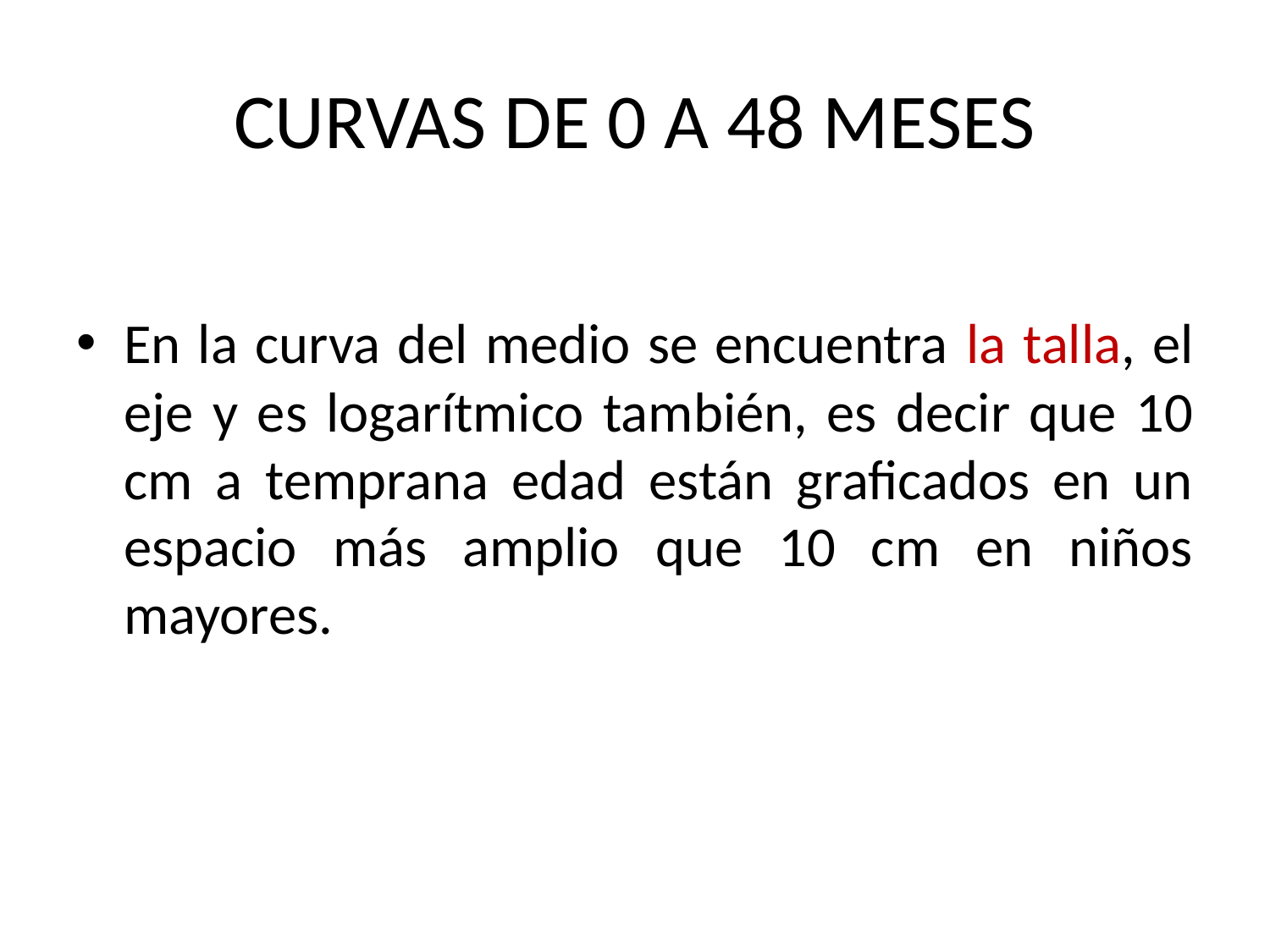

# CURVAS DE 0 A 48 MESES

En la curva del medio se encuentra la talla, el eje y es logarítmico también, es decir que 10 cm a temprana edad están graficados en un espacio más amplio que 10 cm en niños mayores.